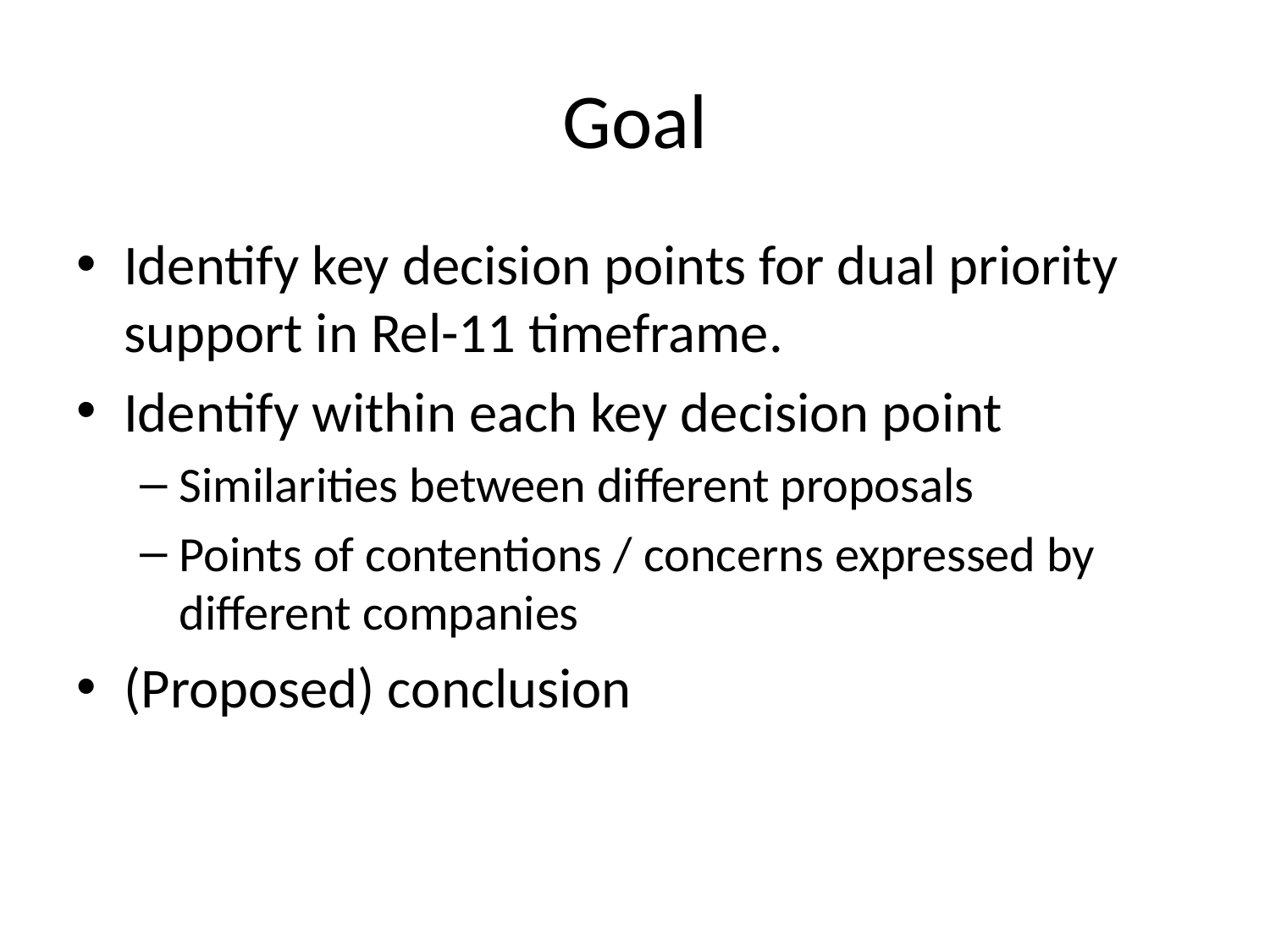

# Goal
Identify key decision points for dual priority support in Rel-11 timeframe.
Identify within each key decision point
Similarities between different proposals
Points of contentions / concerns expressed by different companies
(Proposed) conclusion